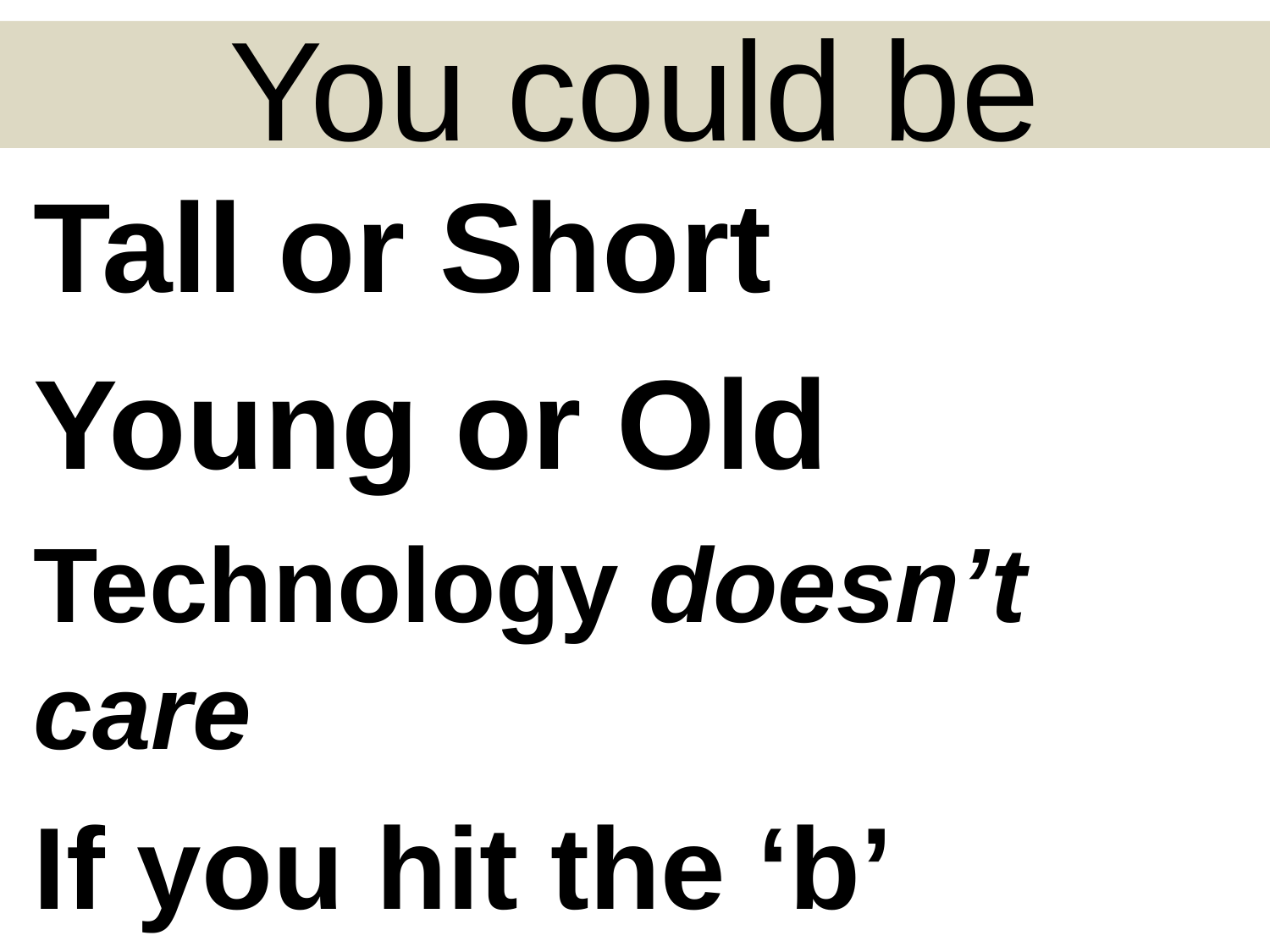

# You could be
Tall or Short
Young or Old
Technology doesn’t care
If you hit the ‘b’ key…